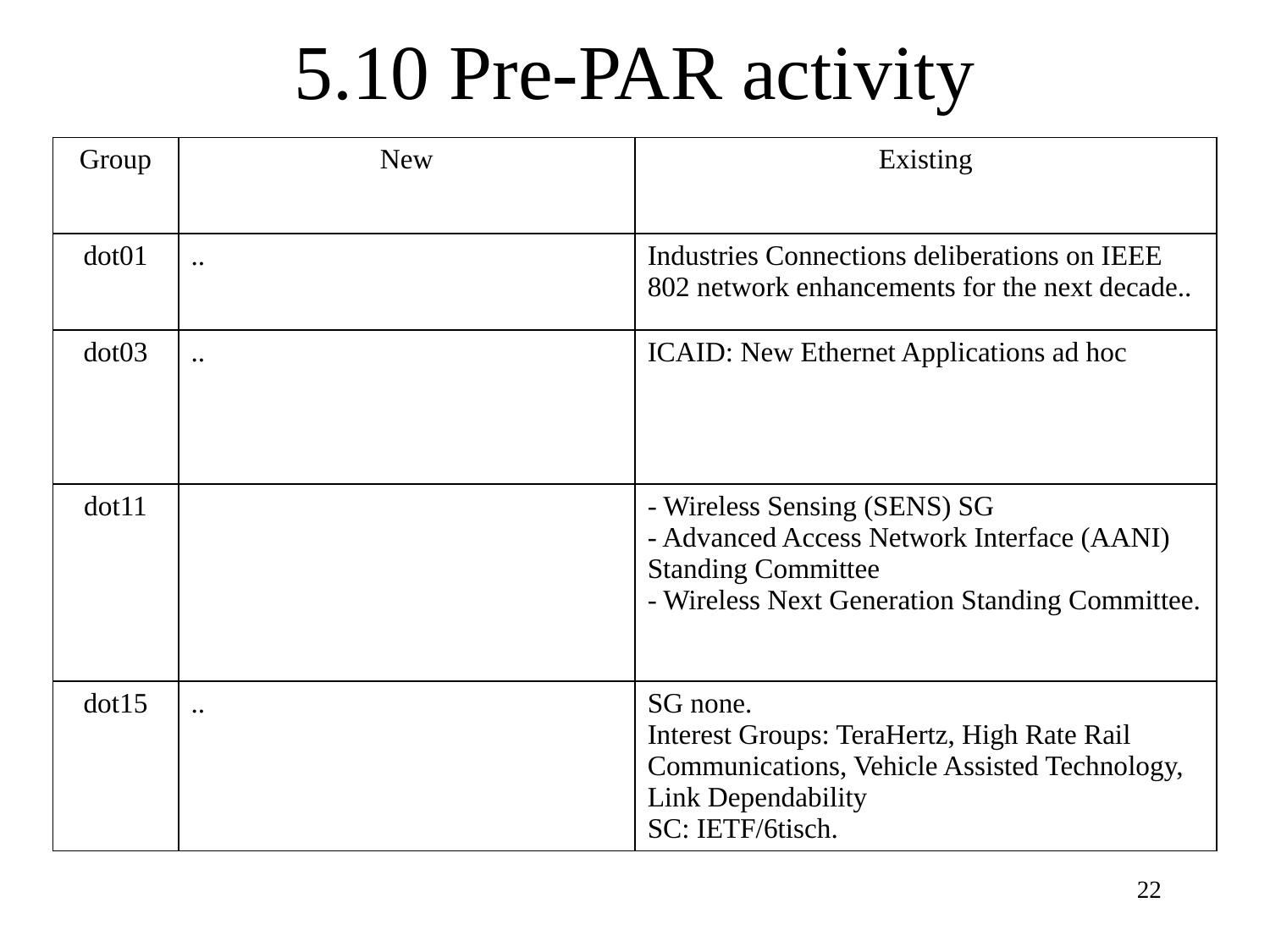

# 5.10 Pre-PAR activity
| Group | New | Existing |
| --- | --- | --- |
| dot01 | .. | Industries Connections deliberations on IEEE 802 network enhancements for the next decade.. |
| dot03 | .. | ICAID: New Ethernet Applications ad hoc |
| dot11 |  | - Wireless Sensing (SENS) SG - Advanced Access Network Interface (AANI) Standing Committee - Wireless Next Generation Standing Committee. |
| dot15 | .. | SG none. Interest Groups: TeraHertz, High Rate Rail Communications, Vehicle Assisted Technology, Link Dependability SC: IETF/6tisch. |
22